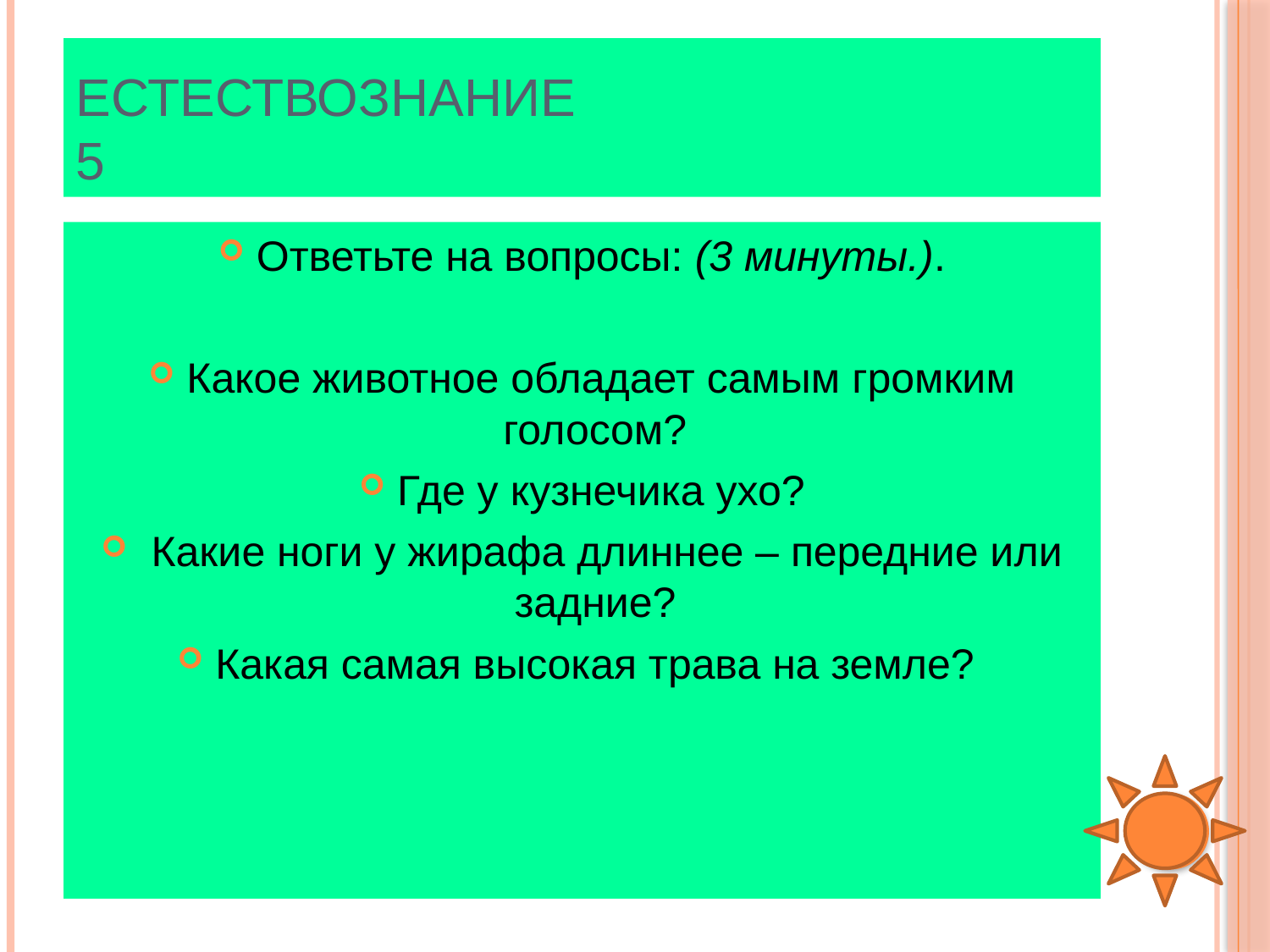

# Естествознание                                  5
Ответьте на вопросы: (3 минуты.).

Какое животное обладает самым громким голосом?
Где у кузнечика ухо?
 Какие ноги у жирафа длиннее – передние или задние?
Какая самая высокая трава на земле?